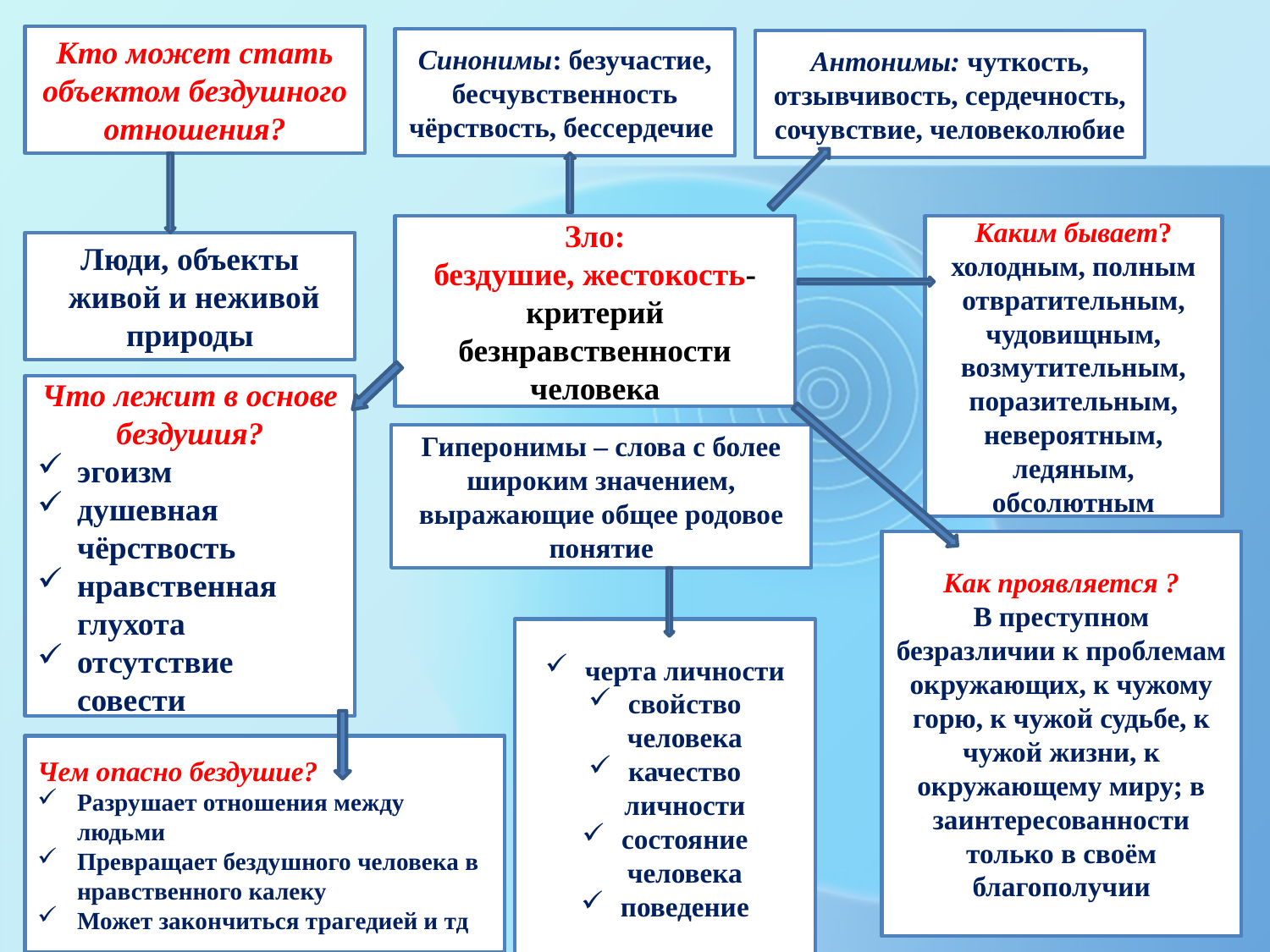

Кто может стать объектом бездушного отношения?
Синонимы: безучастие, бесчувственность чёрствость, бессердечие
Антонимы: чуткость, отзывчивость, сердечность, сочувствие, человеколюбие

Зло:
бездушие, жестокость- критерий безнравственности человека
Каким бывает?
холодным, полным отвратительным,
чудовищным, возмутительным, поразительным, невероятным, ледяным, обсолютным
Люди, объекты
 живой и неживой природы

Что лежит в основе бездушия?
эгоизм
душевная чёрствость
нравственная глухота
отсутствие совести

Гиперонимы – слова с более широким значением, выражающие общее родовое понятие

Как проявляется ?
В преступном безразличии к проблемам окружающих, к чужому горю, к чужой судьбе, к чужой жизни, к окружающему миру; в заинтересованности только в своём благополучии

черта личности
свойство человека
качество личности
состояние человека
поведение
Чем опасно бездушие?
Разрушает отношения между людьми
Превращает бездушного человека в нравственного калеку
Может закончиться трагедией и тд